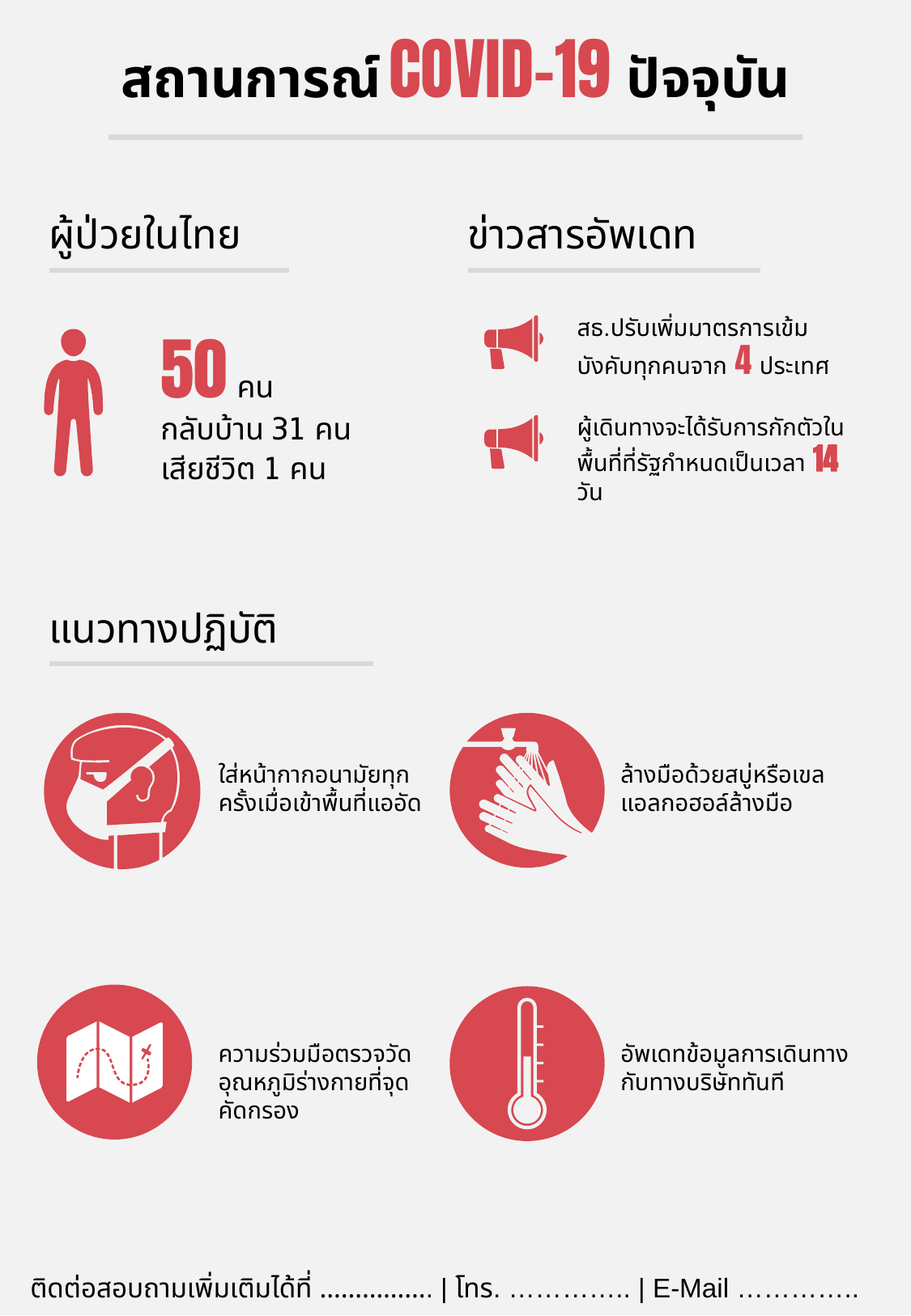

สถานการณ์ COVID-19 ปัจจุบัน
ผู้ป่วยในไทย
ข่าวสารอัพเดท
สธ.ปรับเพิ่มมาตรการเข้ม บังคับทุกคนจาก 4 ประเทศ

50 คน

กลับบ้าน 31 คน
ผู้เดินทางจะได้รับการกักตัวในพื้นที่ที่รัฐกำหนดเป็นเวลา 14  วัน

เสียชีวิต 1 คน
แนวทางปฏิบัติ

ใส่หน้ากากอนามัยทุกครั้งเมื่อเข้าพื้นที่แออัด
ล้างมือด้วยสบู่หรือเขลแอลกอฮอล์ล้างมือ

ความร่วมมือตรวจวัดอุณหภูมิร่างกายที่จุดคัดกรอง
อัพเดทข้อมูลการเดินทางกับทางบริษัททันที
ติดต่อสอบถามเพิ่มเติมได้ที่ ……………. | โทร. ………….. | E-Mail …………..